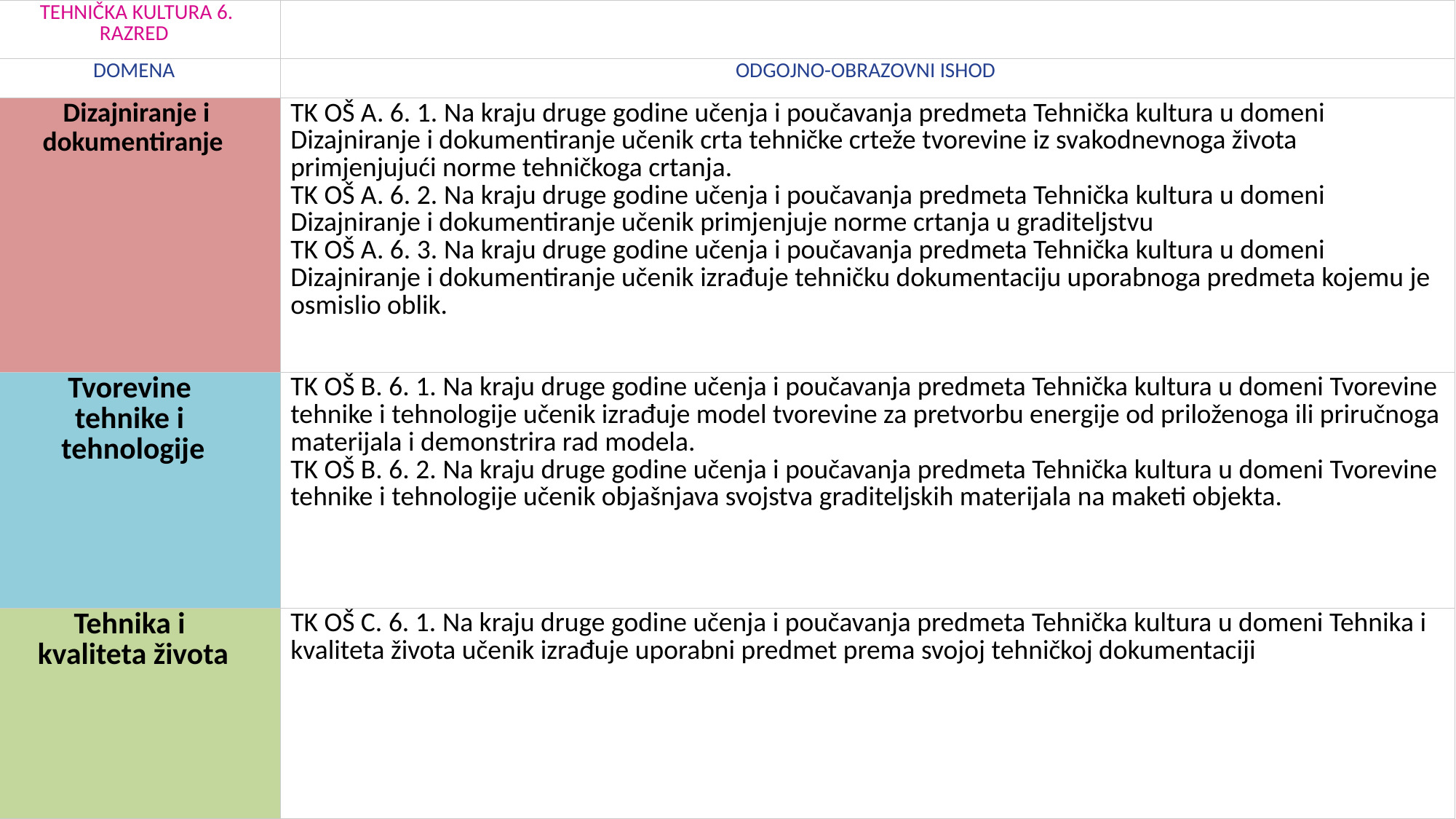

| Tehnička kultura 6. razred |  |
| --- | --- |
| Domena | Odgojno-obrazovni ishod |
| Dizajniranje i dokumentiranje | TK OŠ A. 6. 1. Na kraju druge godine učenja i poučavanja predmeta Tehnička kultura u domeni Dizajniranje i dokumentiranje učenik crta tehničke crteže tvorevine iz svakodnevnoga života primjenjujući norme tehničkoga crtanja. TK OŠ A. 6. 2. Na kraju druge godine učenja i poučavanja predmeta Tehnička kultura u domeni Dizajniranje i dokumentiranje učenik primjenjuje norme crtanja u graditeljstvu TK OŠ A. 6. 3. Na kraju druge godine učenja i poučavanja predmeta Tehnička kultura u domeni Dizajniranje i dokumentiranje učenik izrađuje tehničku dokumentaciju uporabnoga predmeta kojemu je osmislio oblik. |
| Tvorevine   tehnike i   tehnologije | TK OŠ B. 6. 1. Na kraju druge godine učenja i poučavanja predmeta Tehnička kultura u domeni Tvorevine tehnike i tehnologije učenik izrađuje model tvorevine za pretvorbu energije od priloženoga ili priručnoga materijala i demonstrira rad modela. TK OŠ B. 6. 2. Na kraju druge godine učenja i poučavanja predmeta Tehnička kultura u domeni Tvorevine tehnike i tehnologije učenik objašnjava svojstva graditeljskih materijala na maketi objekta. |
| Tehnika i   kvaliteta života | TK OŠ C. 6. 1. Na kraju druge godine učenja i poučavanja predmeta Tehnička kultura u domeni Tehnika i kvaliteta života učenik izrađuje uporabni predmet prema svojoj tehničkoj dokumentaciji |